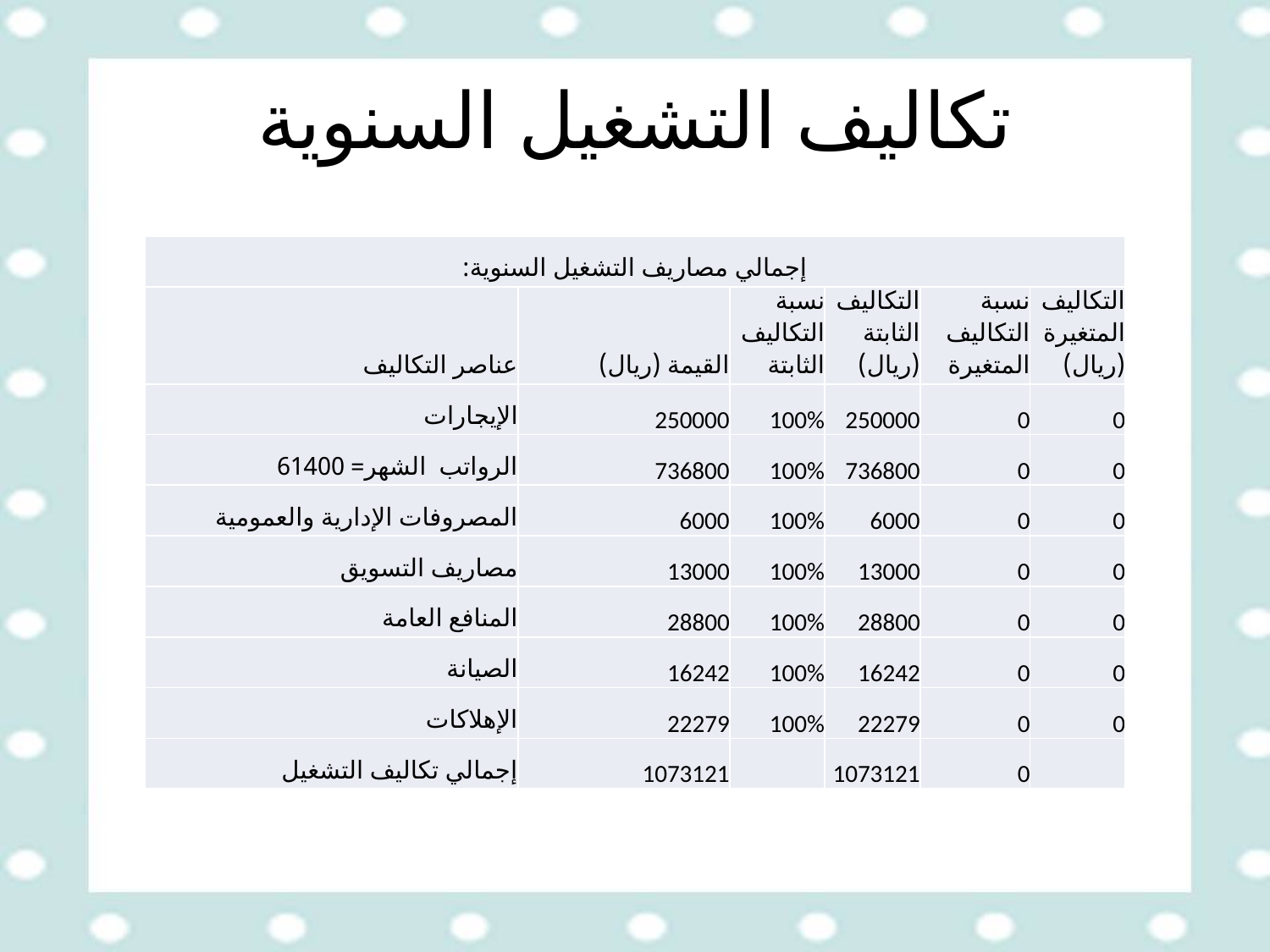

# تكاليف التشغيل السنوية
| إجمالي مصاريف التشغيل السنوية: |  |  |  |  |  |
| --- | --- | --- | --- | --- | --- |
| عناصر التكاليف | القيمة (ريال) | نسبة التكاليف الثابتة | التكاليف الثابتة (ريال) | نسبة التكاليف المتغيرة | التكاليف المتغيرة (ريال) |
| الإيجارات | 250000 | 100% | 250000 | 0 | 0 |
| الرواتب الشهر= 61400 | 736800 | 100% | 736800 | 0 | 0 |
| المصروفات الإدارية والعمومية | 6000 | 100% | 6000 | 0 | 0 |
| مصاريف التسويق | 13000 | 100% | 13000 | 0 | 0 |
| المنافع العامة | 28800 | 100% | 28800 | 0 | 0 |
| الصيانة | 16242 | 100% | 16242 | 0 | 0 |
| الإهلاكات | 22279 | 100% | 22279 | 0 | 0 |
| إجمالي تكاليف التشغيل | 1073121 |  | 1073121 | 0 |  |